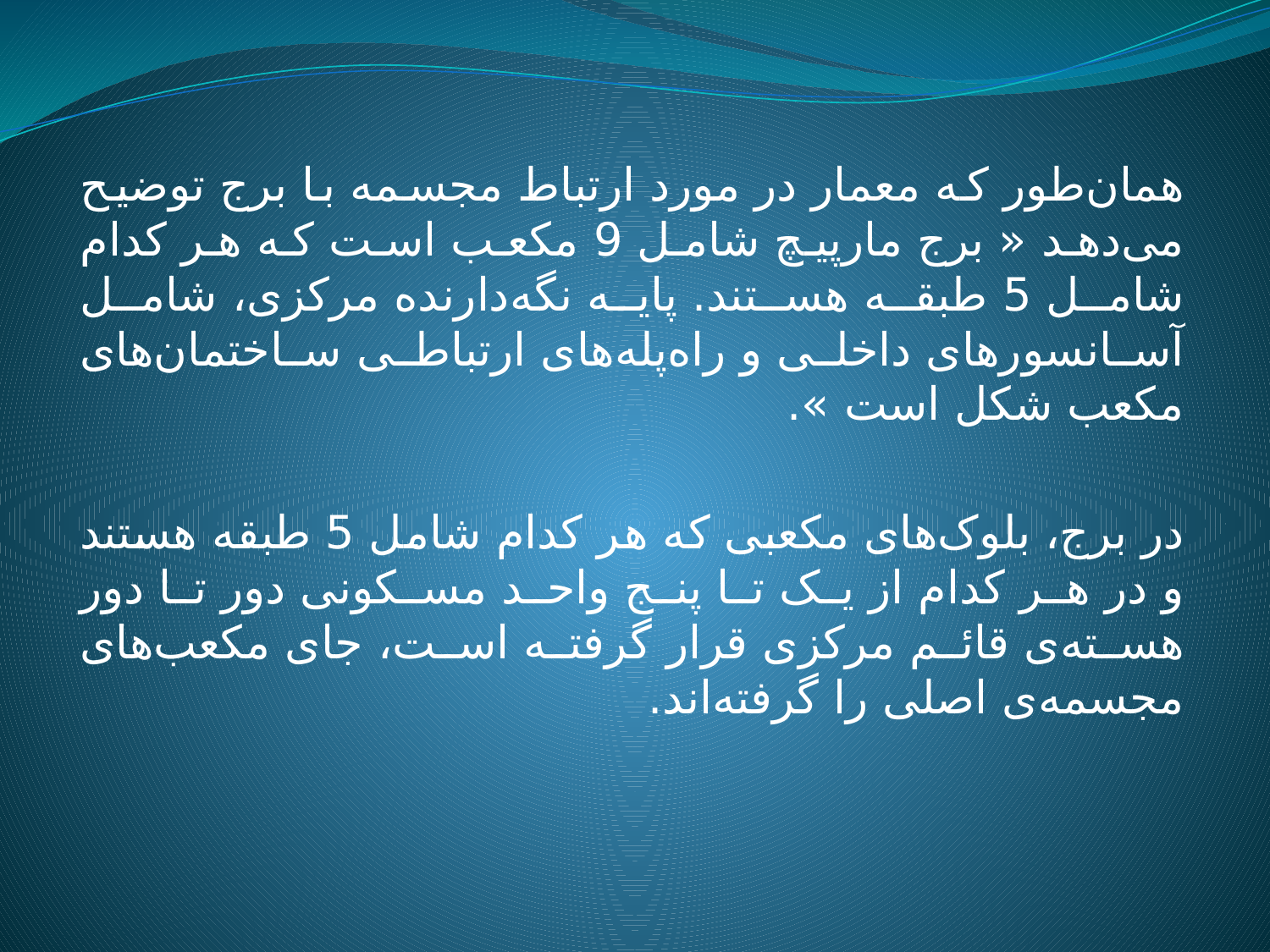

همان‌طور که معمار در مورد ارتباط مجسمه با برج توضیح می‌دهد « برج مارپیچ شامل 9 مکعب است که هر کدام شامل 5 طبقه هستند. پایه نگه‌دارنده مرکزی، شامل آسانسورهای داخلی و راه‌پله‌های ارتباطی ساختمان‌های مکعب شکل است ».
‌
در برج، بلوک‌های مکعبی که هر کدام شامل 5 طبقه هستند و در هر کدام از یک تا پنج واحد مسکونی دور تا دور هسته‌ی قائم مرکزی قرار گرفته است، جای مکعب‌های مجسمه‌ی اصلی را گرفته‌اند.